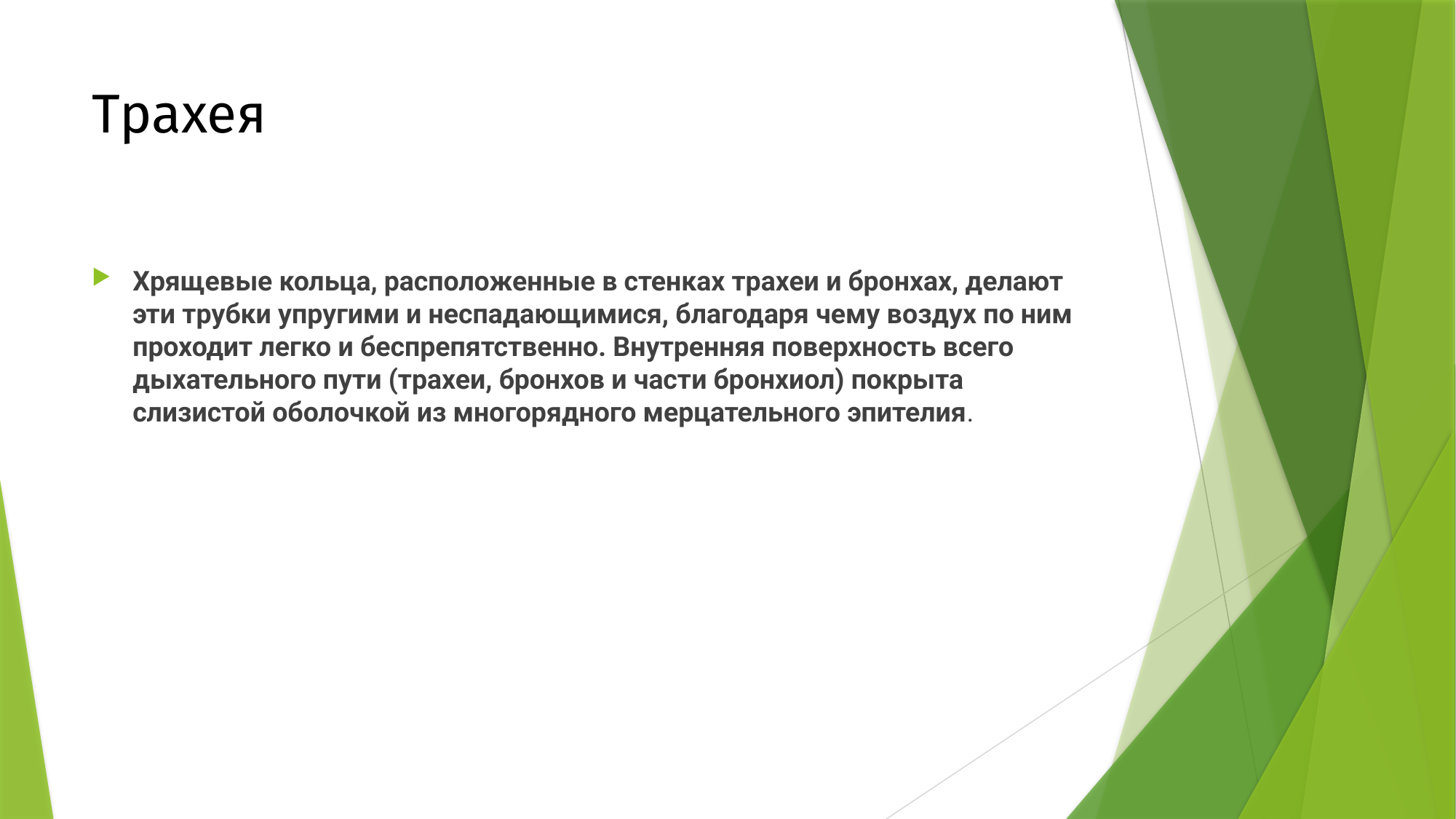

# Трахея
Хрящевые кольца, расположенные в стенках трахеи и бронхах, делают эти трубки упругими и неспадающимися, благодаря чему воздух по ним проходит легко и беспрепятственно. Внутренняя поверхность всего дыхательного пути (трахеи, бронхов и части бронхиол) покрыта слизистой оболочкой из многорядного мерцательного эпителия.